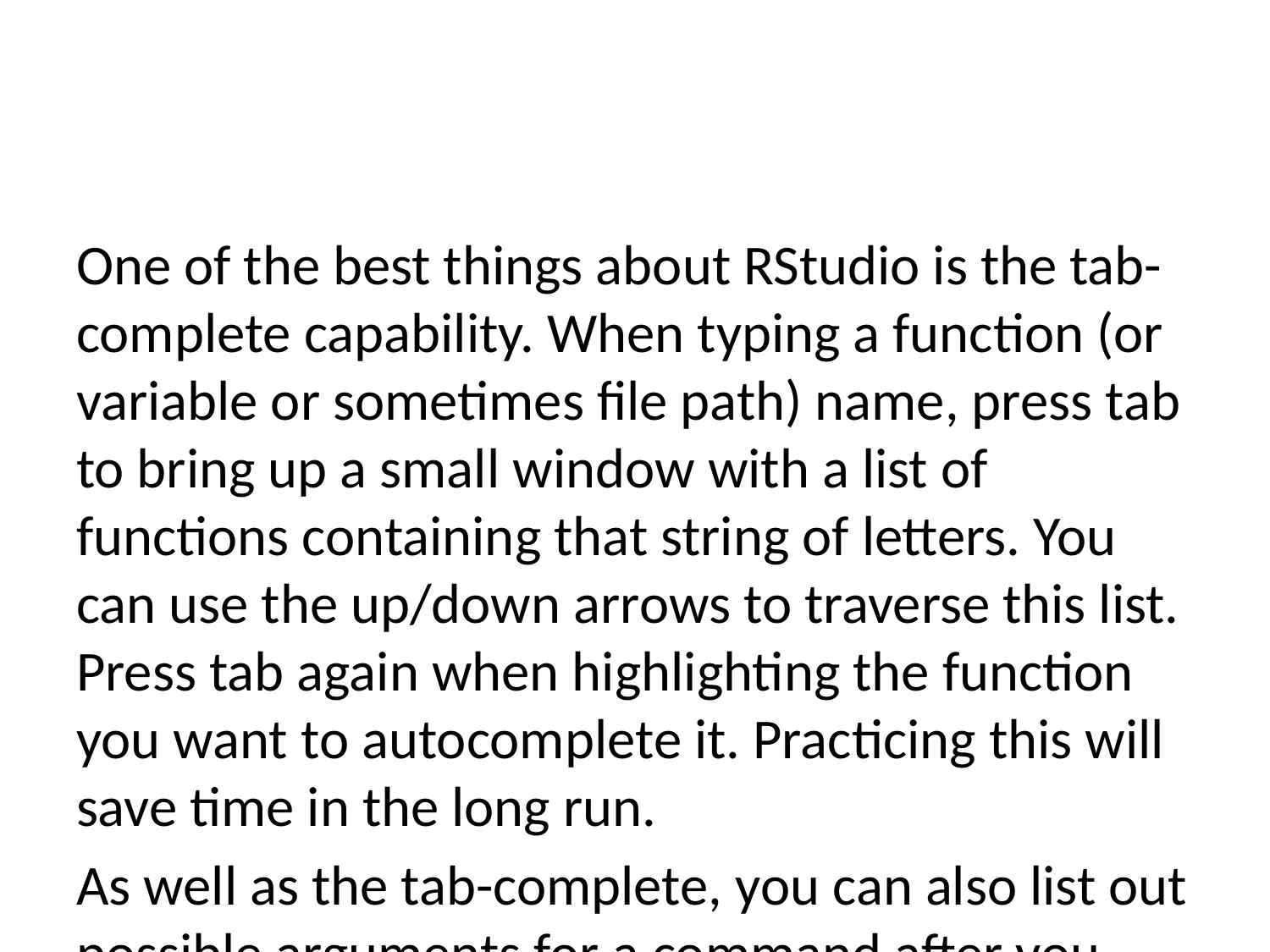

One of the best things about RStudio is the tab-complete capability. When typing a function (or variable or sometimes file path) name, press tab to bring up a small window with a list of functions containing that string of letters. You can use the up/down arrows to traverse this list. Press tab again when highlighting the function you want to autocomplete it. Practicing this will save time in the long run.
As well as the tab-complete, you can also list out possible arguments for a command after you have finished typing it with parentheses by pressing Tab.